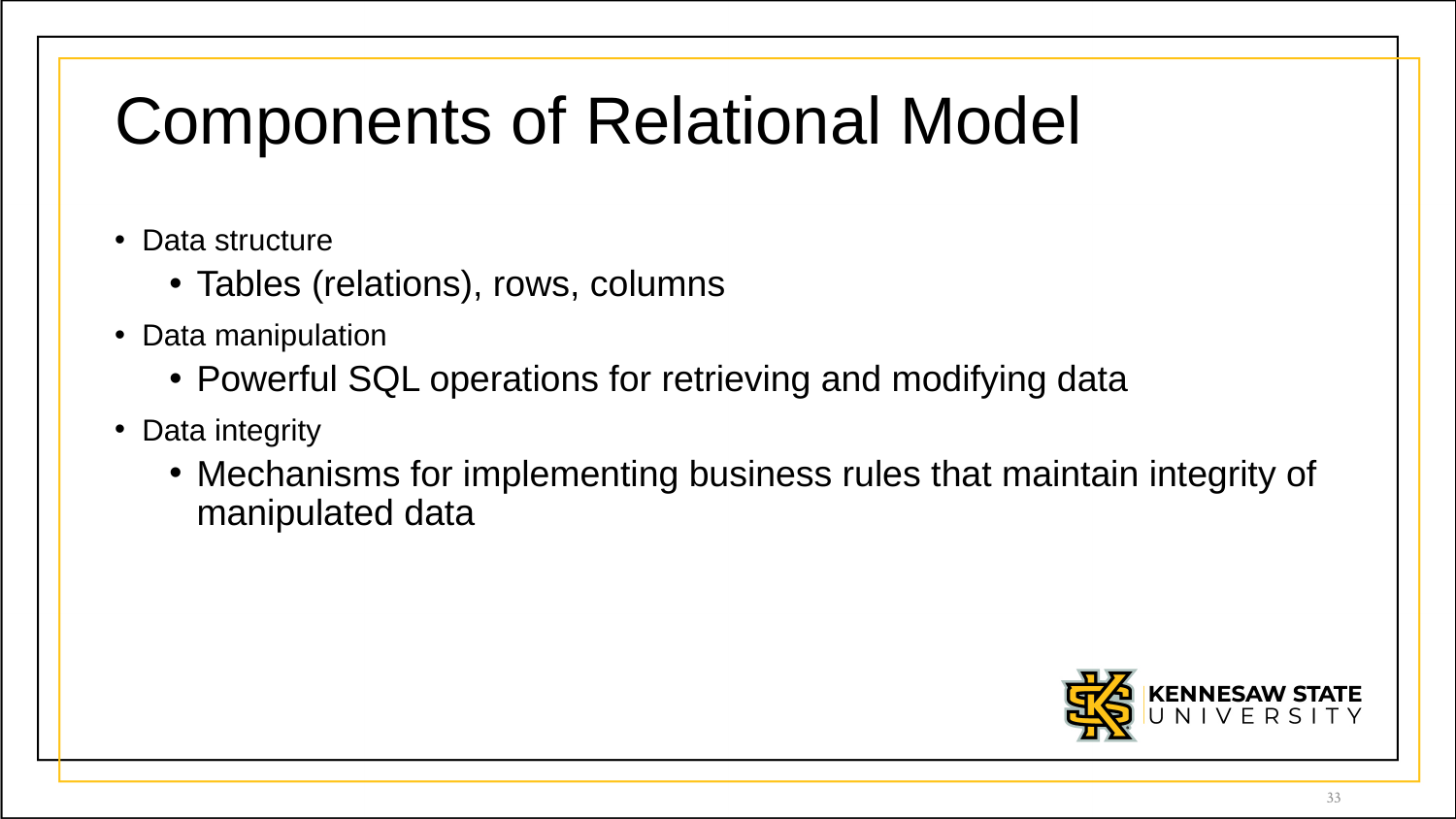

# Components of Relational Model
Data structure
Tables (relations), rows, columns
Data manipulation
Powerful SQL operations for retrieving and modifying data
Data integrity
Mechanisms for implementing business rules that maintain integrity of manipulated data

33